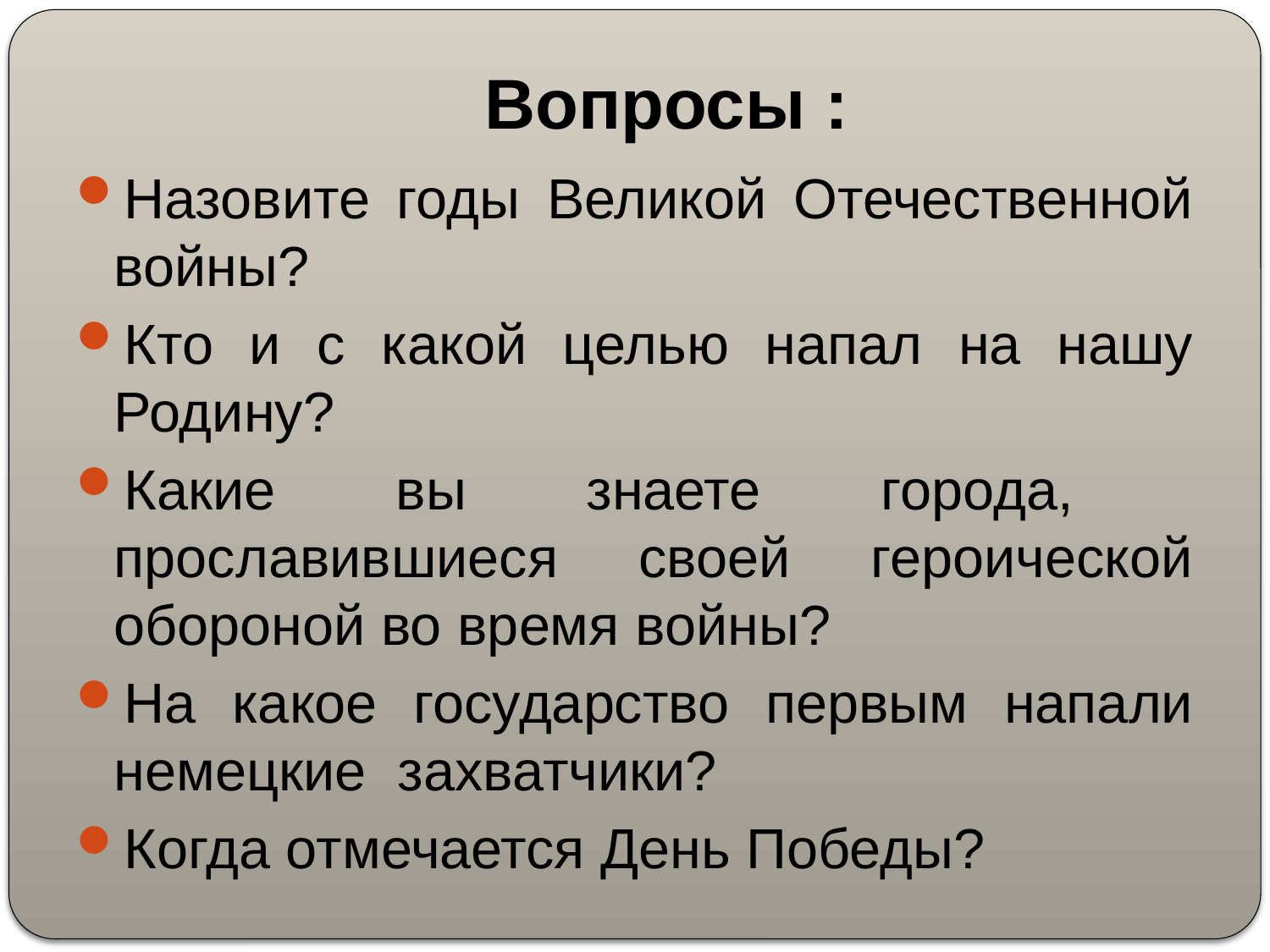

# Вопросы :
Назовите годы Великой Отечественной войны?
Кто и с какой целью напал на нашу Родину?
Какие вы знаете города,  прославившиеся своей героической обороной во время войны?
На какое государство первым напали немецкие  захватчики?
Когда отмечается День Победы?